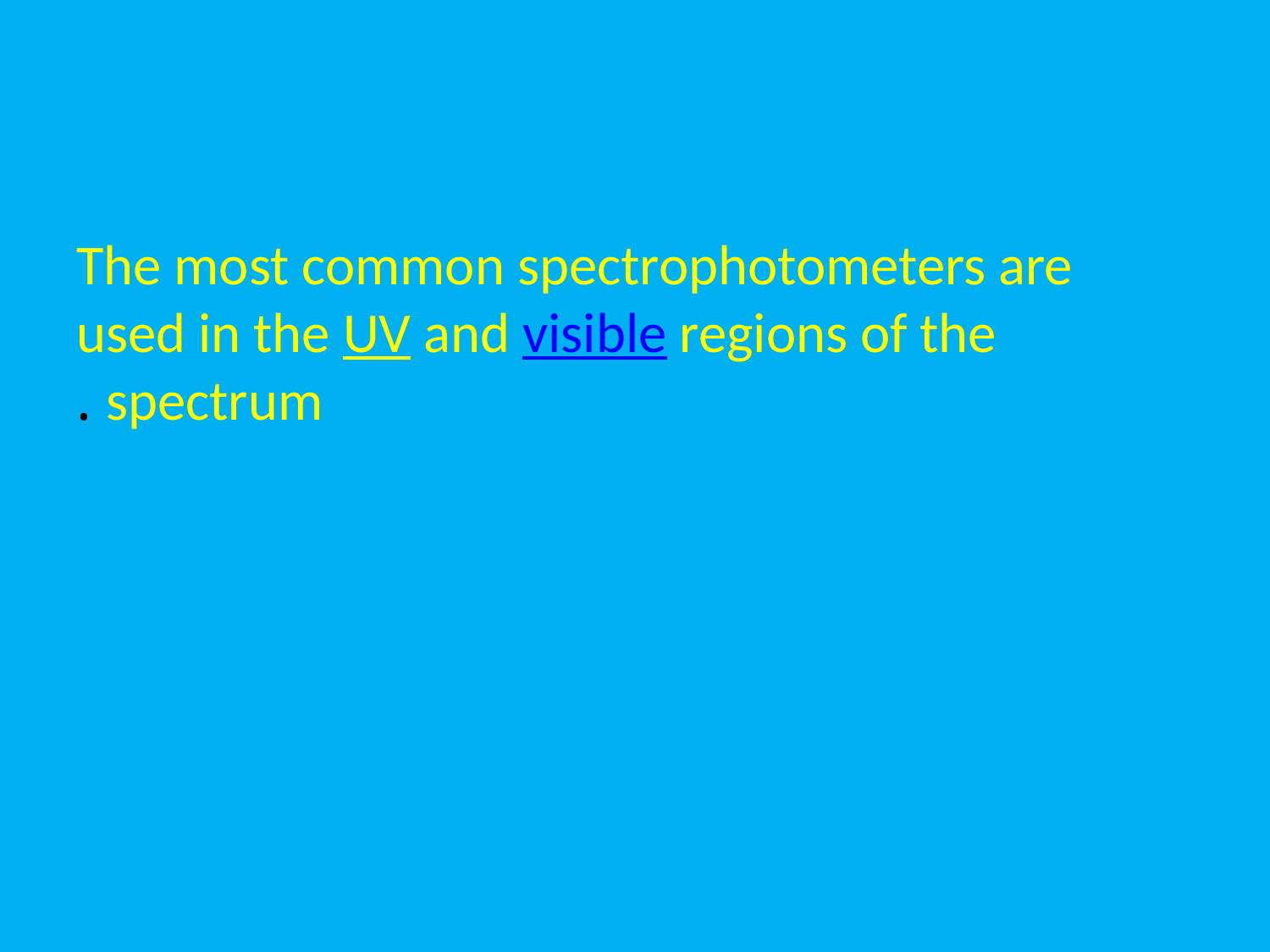

#
The most common spectrophotometers are used in the UV and visible regions of the spectrum .